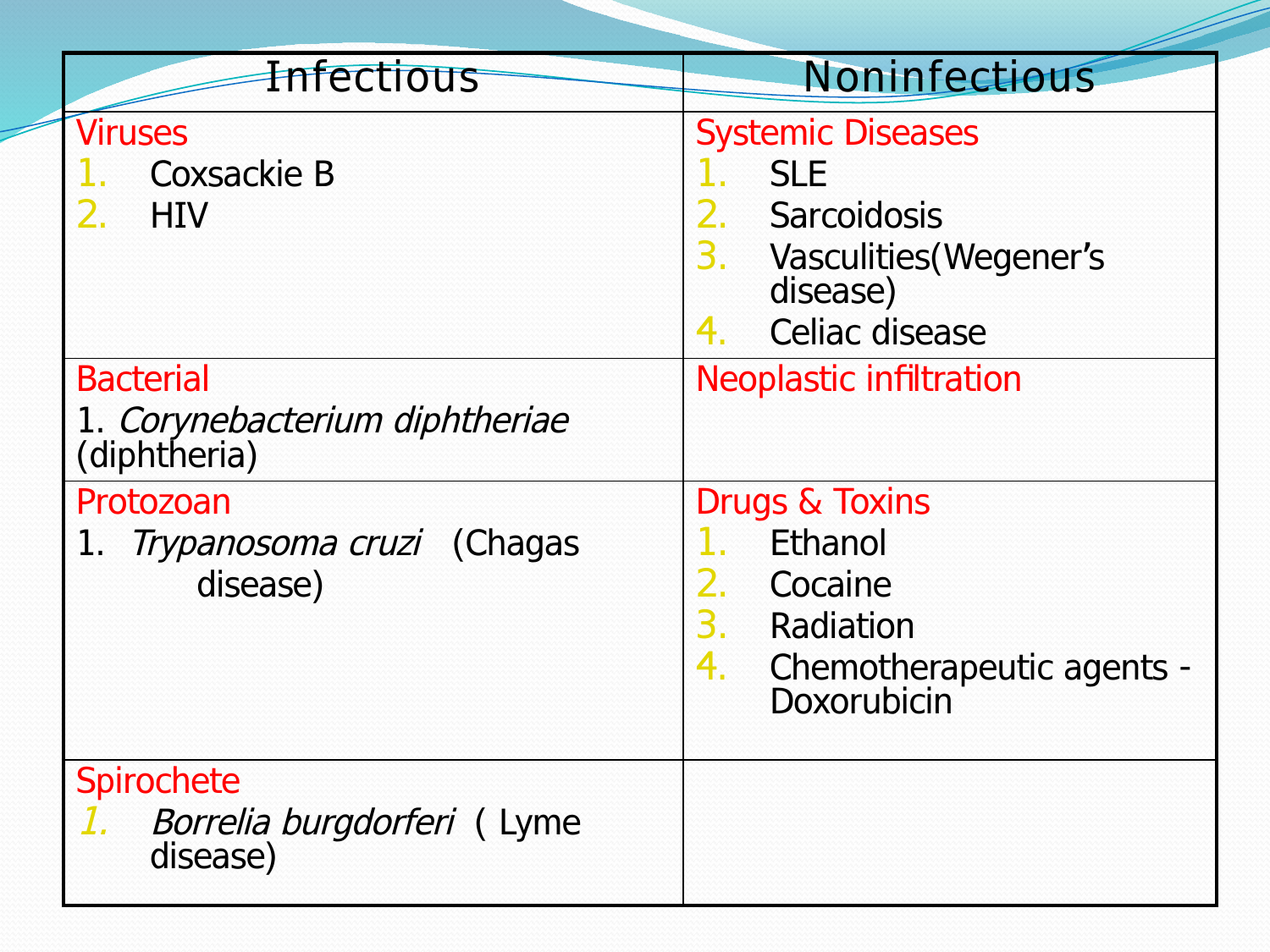

| Infectious | Noninfectious |
| --- | --- |
| Viruses Coxsackie B HIV | Systemic Diseases SLE Sarcoidosis Vasculities(Wegener’s disease) Celiac disease |
| Bacterial 1. Corynebacterium diphtheriae (diphtheria) | Neoplastic infiltration |
| Protozoan 1. Trypanosoma cruzi (Chagas disease) | Drugs & Toxins Ethanol Cocaine Radiation Chemotherapeutic agents - Doxorubicin |
| Spirochete Borrelia burgdorferi ( Lyme disease) |  |
#